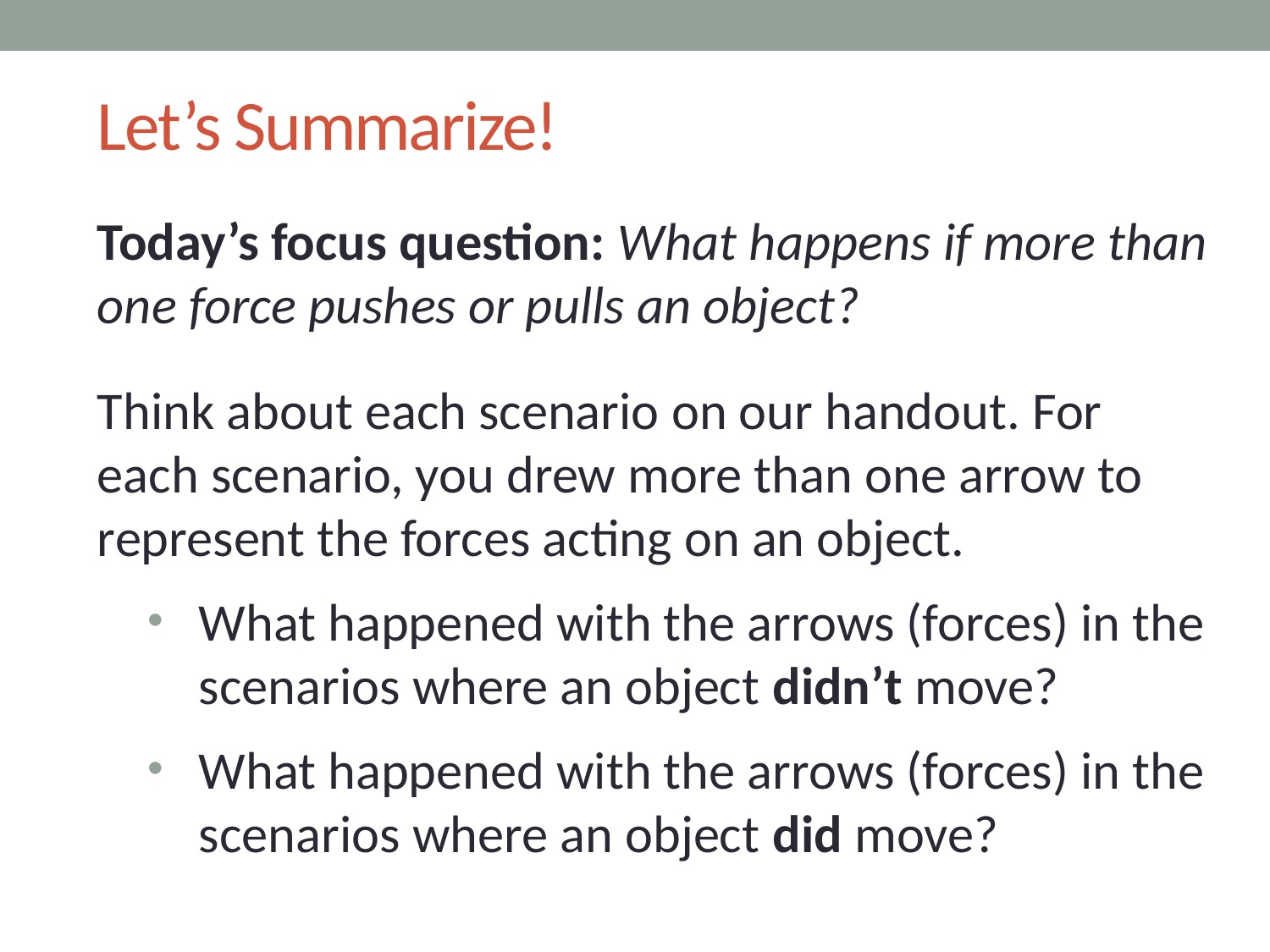

# Let’s Summarize!
Today’s focus question: What happens if more than one force pushes or pulls an object?
Think about each scenario on our handout. For
each scenario, you drew more than one arrow to represent the forces acting on an object.
What happened with the arrows (forces) in the scenarios where an object didn’t move?
What happened with the arrows (forces) in the scenarios where an object did move?